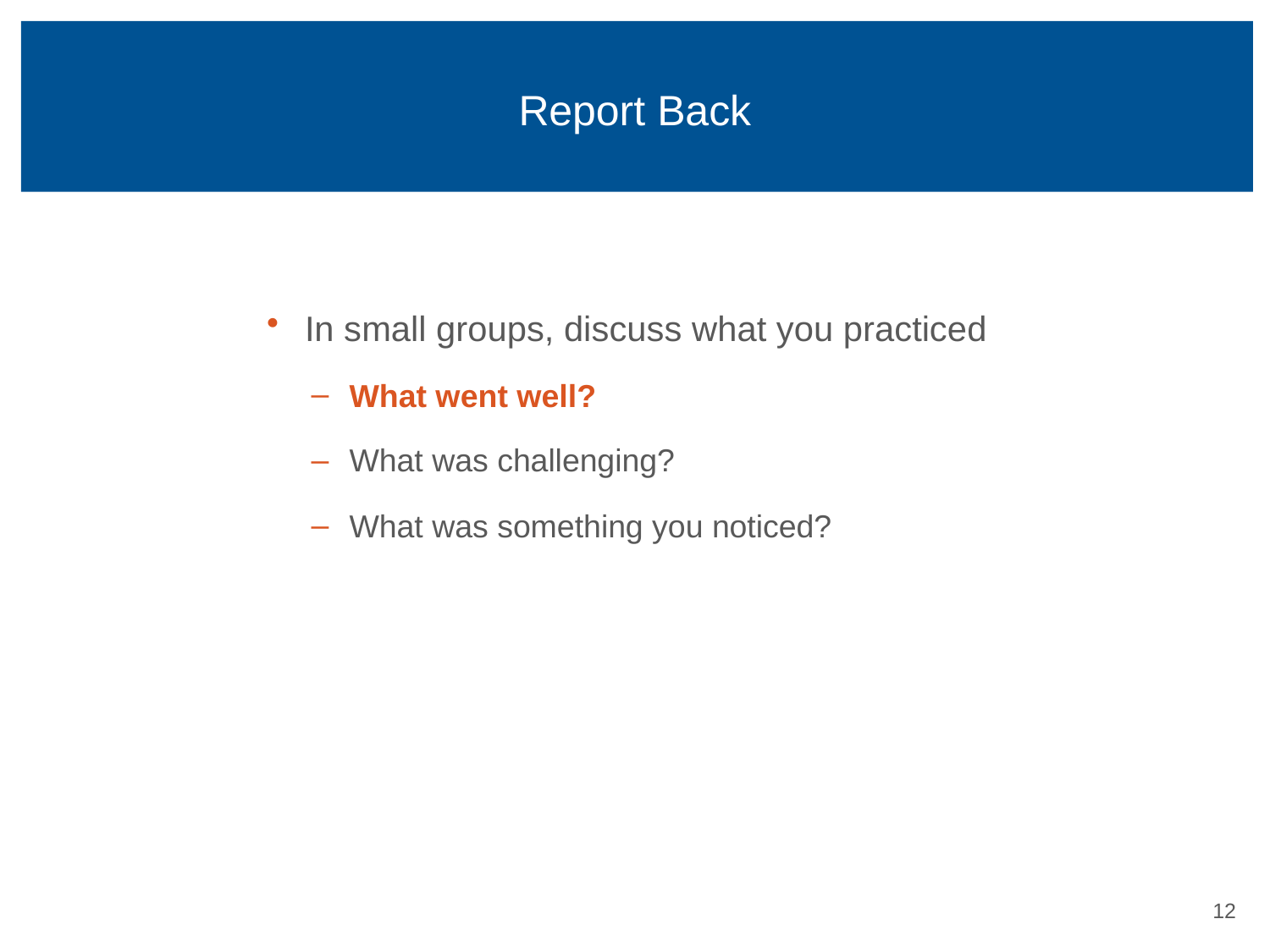

# Report Back
In small groups, discuss what you practiced
What went well?
What was challenging?
What was something you noticed?

12